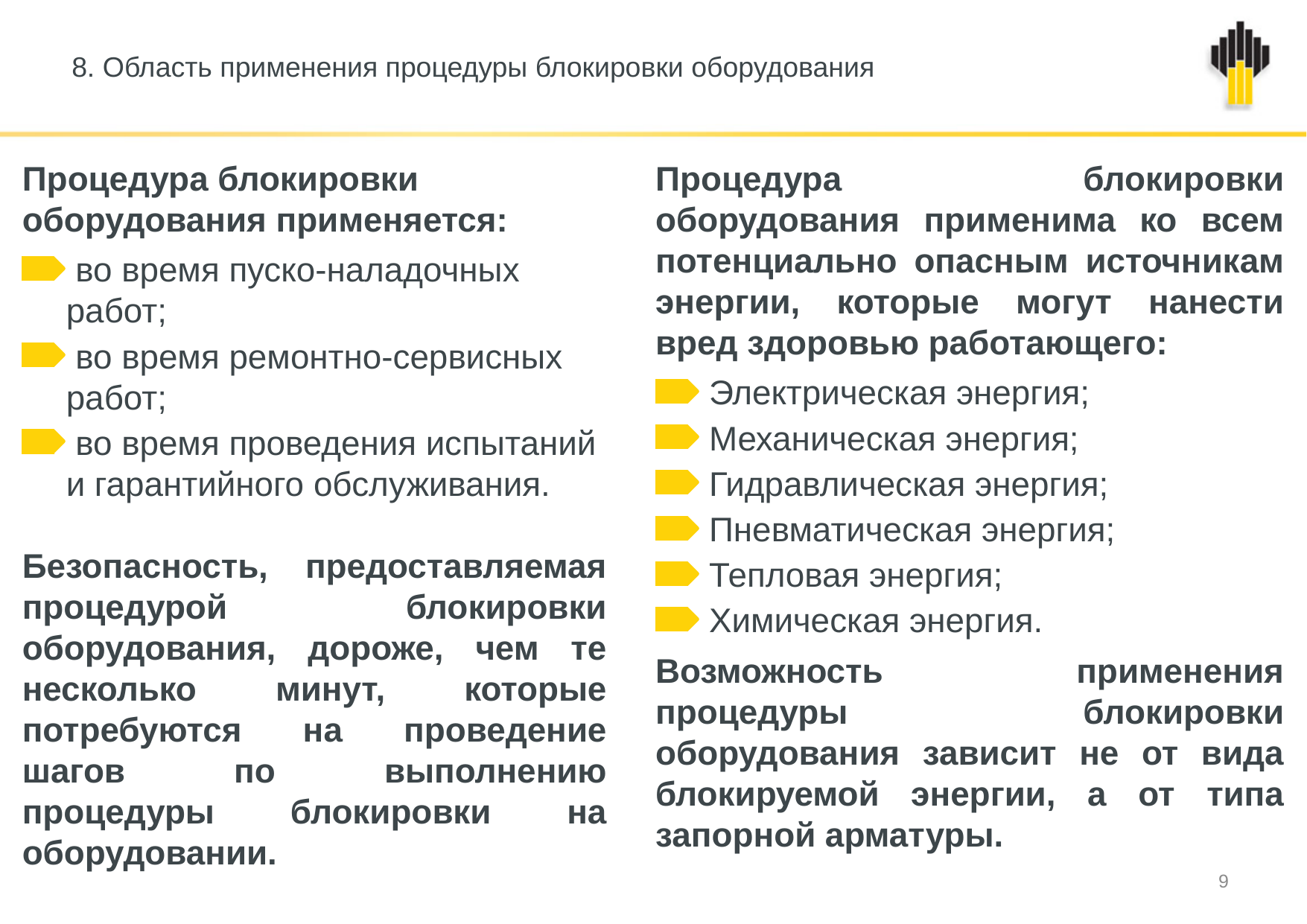

8. Область применения процедуры блокировки оборудования
Процедура блокировки оборудования применяется:
 во время пуско-наладочных работ;
 во время ремонтно-сервисных работ;
 во время проведения испытаний и гарантийного обслуживания.

Безопасность, предоставляемая процедурой блокировки оборудования, дороже, чем те несколько минут, которые потребуются на проведение шагов по выполнению процедуры блокировки на оборудовании.
Процедура блокировки оборудования применима ко всем потенциально опасным источникам энергии, которые могут нанести вред здоровью работающего:
 Электрическая энергия;
 Механическая энергия;
 Гидравлическая энергия;
 Пневматическая энергия;
 Тепловая энергия;
 Химическая энергия.
Возможность применения процедуры блокировки оборудования зависит не от вида блокируемой энергии, а от типа запорной арматуры.
9